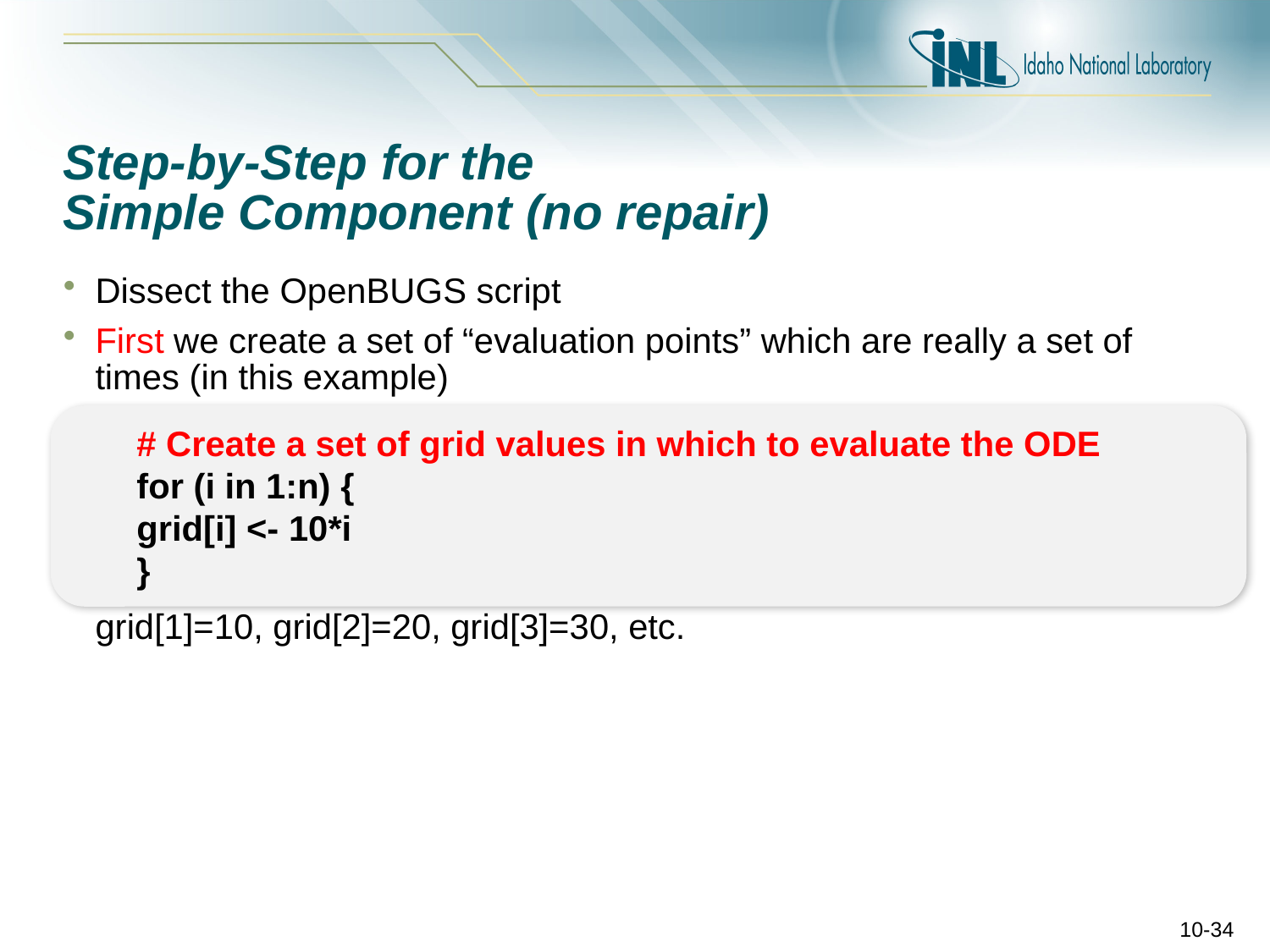

# Step-by-Step for the Simple Component (no repair)
Dissect the OpenBUGS script
First we create a set of “evaluation points” which are really a set of times (in this example)

	grid[1]=10, grid[2]=20, grid[3]=30, etc.

# Create a set of grid values in which to evaluate the ODE
for (i in 1:n) {
grid[i] <- 10*i
}
10-34